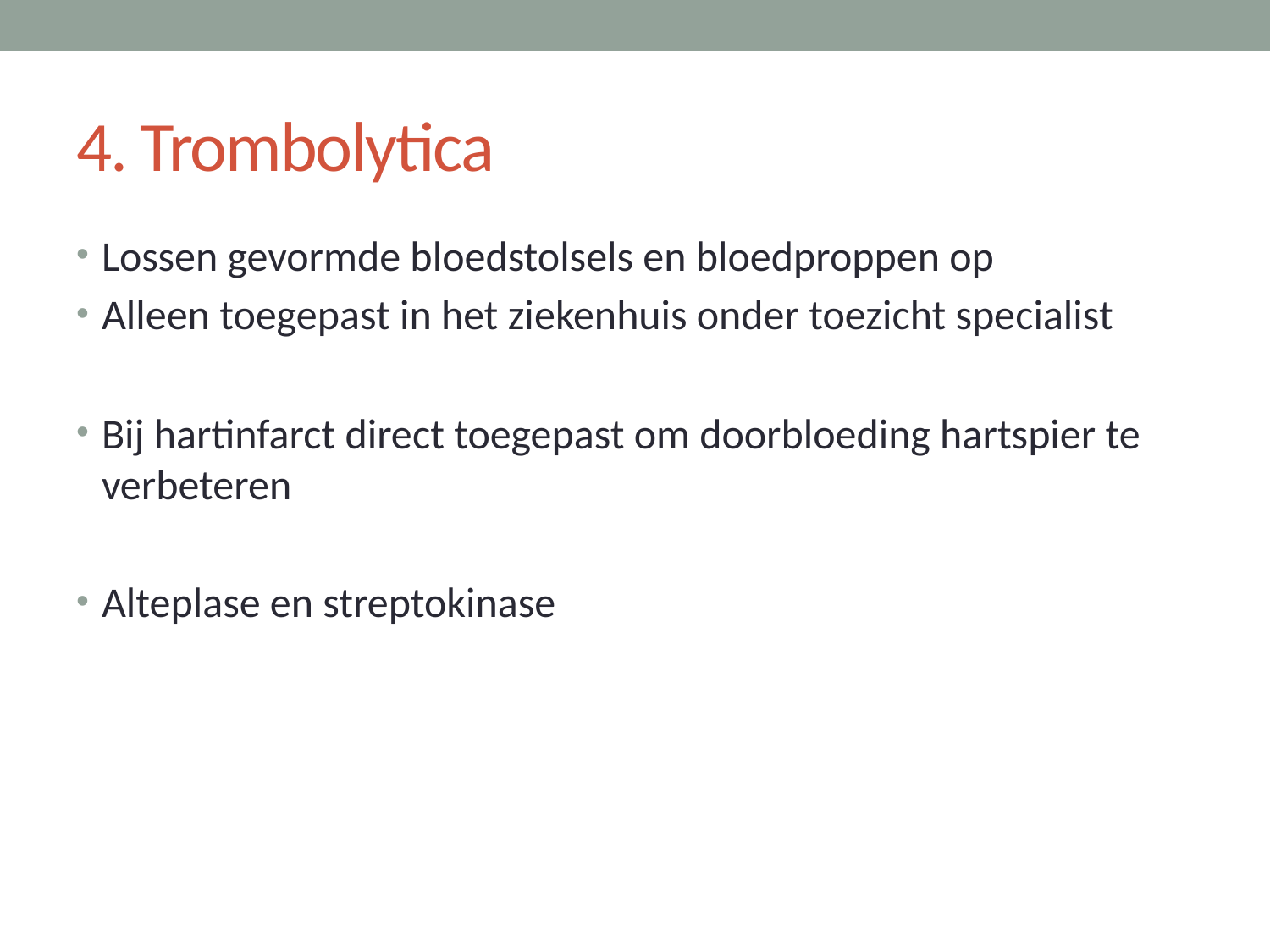

# 4. Trombolytica
Lossen gevormde bloedstolsels en bloedproppen op
Alleen toegepast in het ziekenhuis onder toezicht specialist

Bij hartinfarct direct toegepast om doorbloeding hartspier te verbeteren

Alteplase en streptokinase